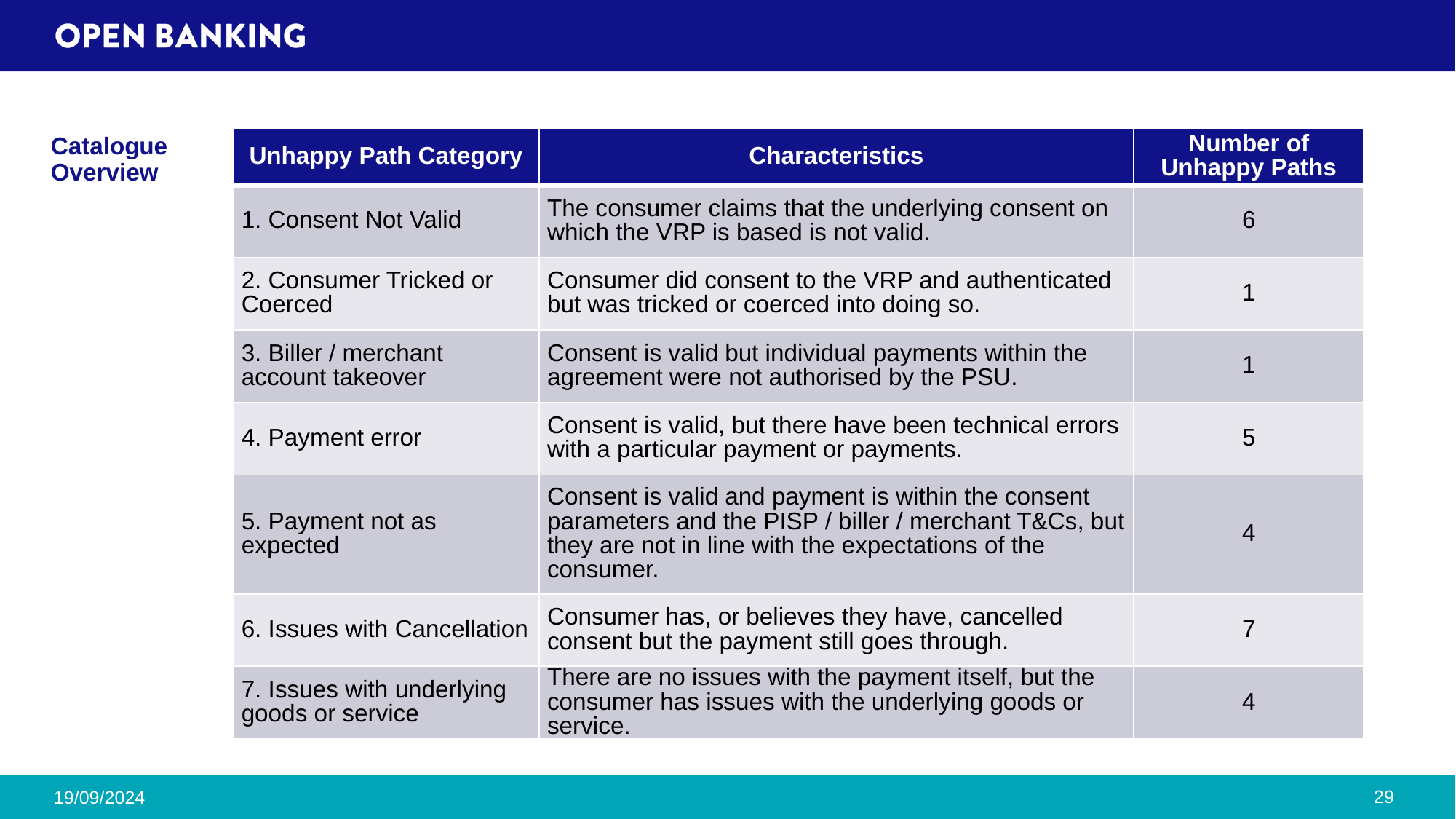

# Catalogue Overview
| Unhappy Path Category | Characteristics | Number of Unhappy Paths |
| --- | --- | --- |
| 1. Consent Not Valid | The consumer claims that the underlying consent on which the VRP is based is not valid. | 6 |
| 2. Consumer Tricked or Coerced | Consumer did consent to the VRP and authenticated but was tricked or coerced into doing so. | 1 |
| 3. Biller / merchant account takeover | Consent is valid but individual payments within the agreement were not authorised by the PSU. | 1 |
| 4. Payment error | Consent is valid, but there have been technical errors with a particular payment or payments. | 5 |
| 5. Payment not as expected | Consent is valid and payment is within the consent parameters and the PISP / biller / merchant T&Cs, but they are not in line with the expectations of the consumer. | 4 |
| 6. Issues with Cancellation | Consumer has, or believes they have, cancelled consent but the payment still goes through. | 7 |
| 7. Issues with underlying goods or service | There are no issues with the payment itself, but the consumer has issues with the underlying goods or service. | 4 |

29
19/09/2024